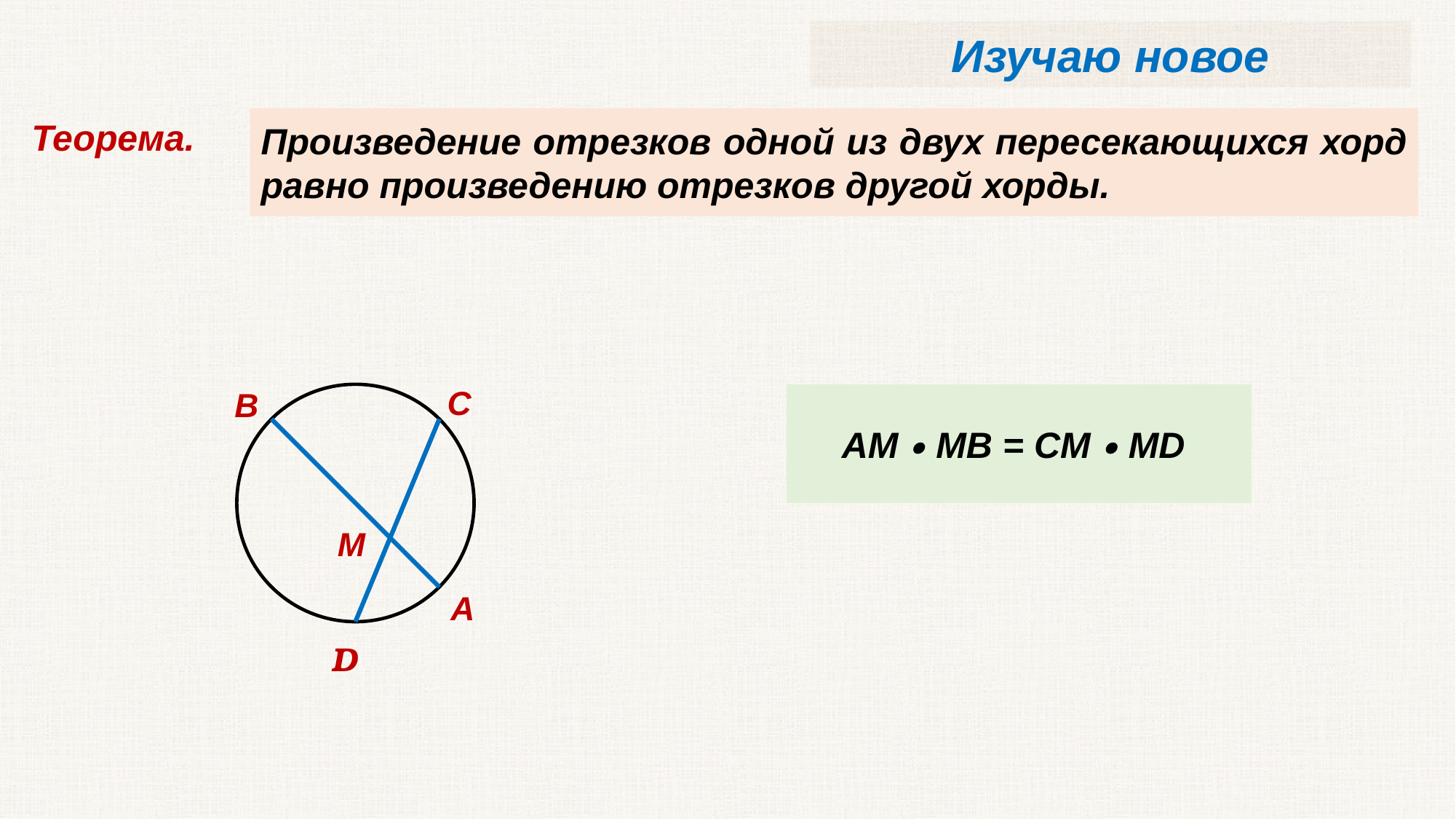

Изучаю новое
Теорема.
Произведение отрезков одной из двух пересекающихся хорд равно произведению отрезков другой хорды.
С
В

М
А
D
АМ ∙ МВ = СМ ∙ МD